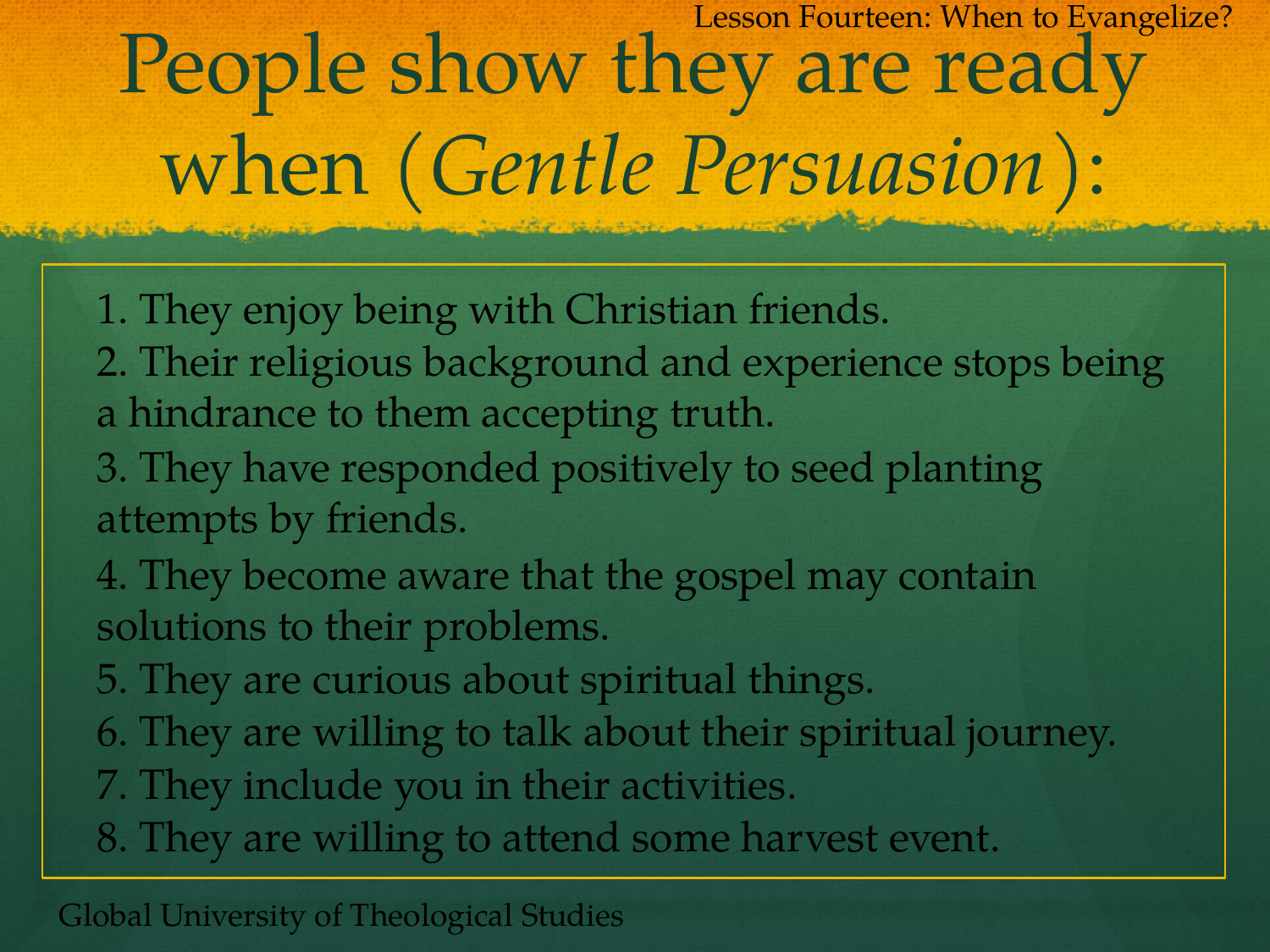

Lesson Fourteen: When to Evangelize?

# People show they are ready when (Gentle Persuasion):

1. They enjoy being with Christian friends.
2. Their religious background and experience stops being a hindrance to them accepting truth.
3. They have responded positively to seed planting attempts by friends.
4. They become aware that the gospel may contain solutions to their problems.
5. They are curious about spiritual things.
6. They are willing to talk about their spiritual journey.
7. They include you in their activities.
8. They are willing to attend some harvest event.
Global University of Theological Studies